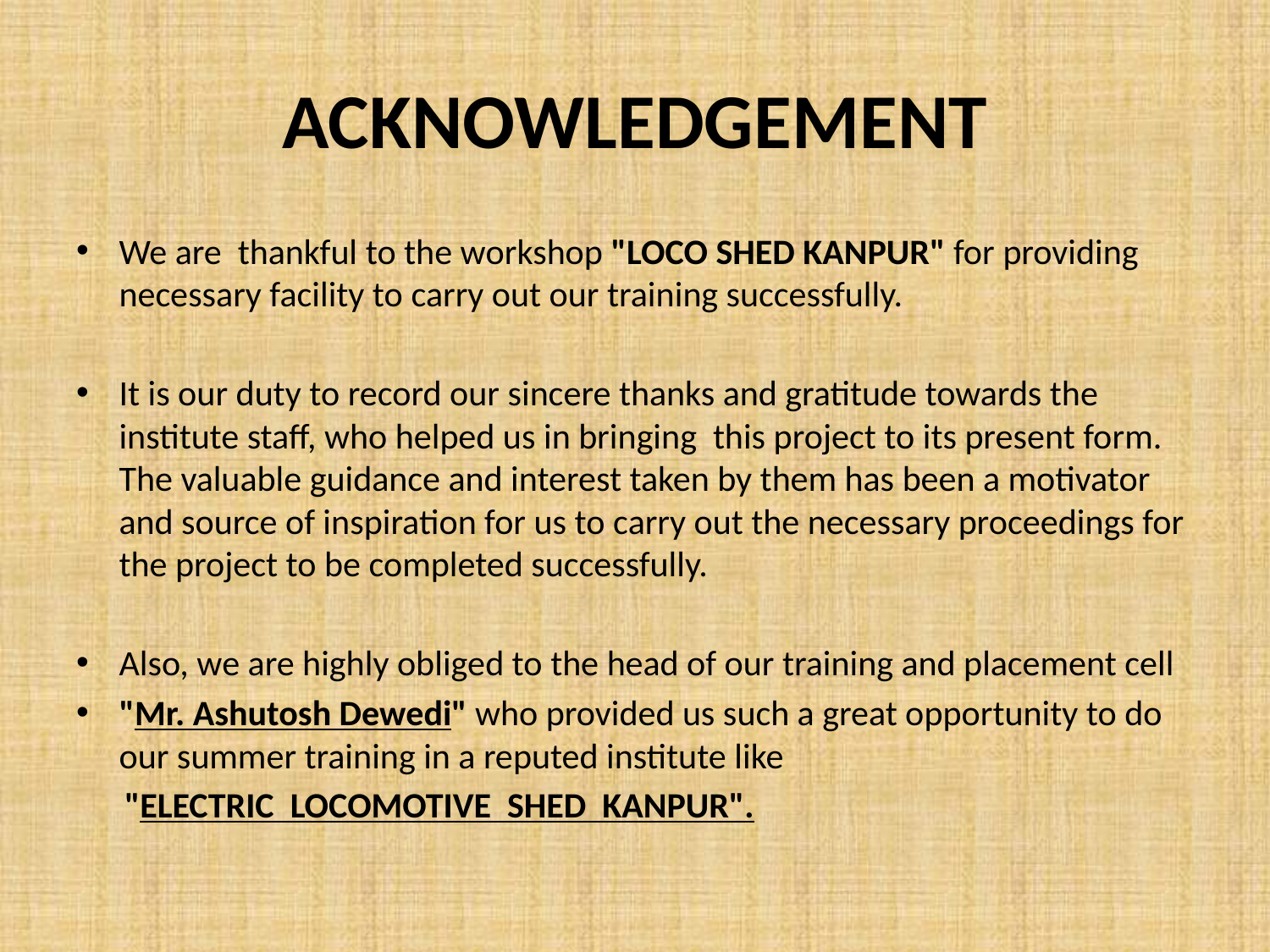

# ACKNOWLEDGEMENT
We are  thankful to the workshop "LOCO SHED KANPUR" for providing necessary facility to carry out our training successfully.

It is our duty to record our sincere thanks and gratitude towards the institute staff, who helped us in bringing  this project to its present form. The valuable guidance and interest taken by them has been a motivator and source of inspiration for us to carry out the necessary proceedings for the project to be completed successfully.

Also, we are highly obliged to the head of our training and placement cell
"Mr. Ashutosh Dewedi" who provided us such a great opportunity to do our summer training in a reputed institute like
      "ELECTRIC  LOCOMOTIVE  SHED  KANPUR".